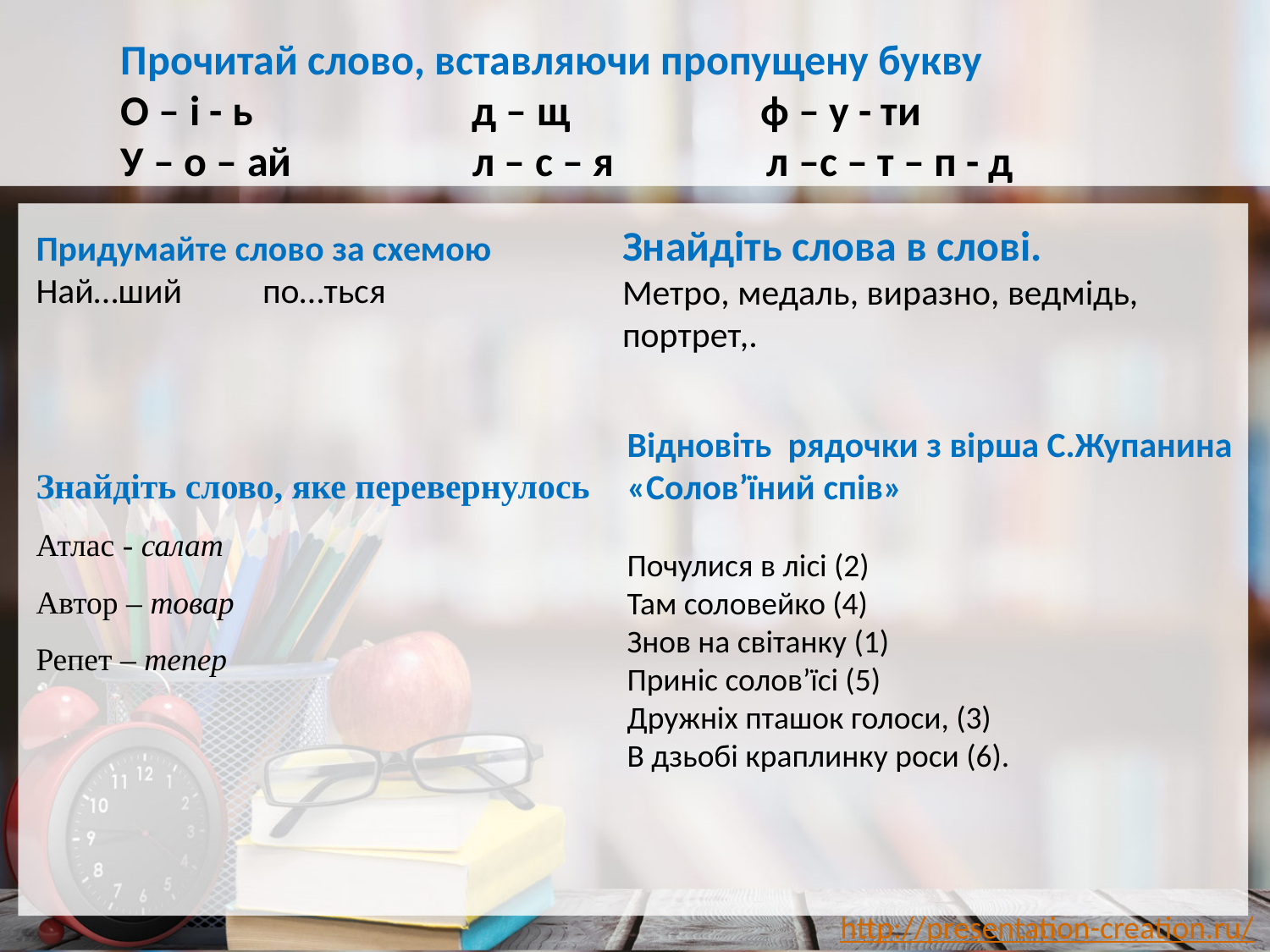

Прочитай слово, вставляючи пропущену букву
О – і - ь                       д – щ                    ф – у - ти
У – о – ай                   л – с – я                л –с – т – п - д
Знайдіть слова в слові.
Метро, медаль, виразно, ведмідь, портрет,.
Придумайте слово за схемою
Най…ший          по…ться

Відновіть  рядочки з вірша С.Жупанина
«Солов’їний спів»

Почулися в лісі (2)
Там соловейко (4)
Знов на світанку (1)
Приніс солов’їсі (5)
Дружніх пташок голоси, (3)
В дзьобі краплинку роси (6).

Знайдіть слово, яке перевернулось
Атлас - салат
Автор – товар
Репет – тепер